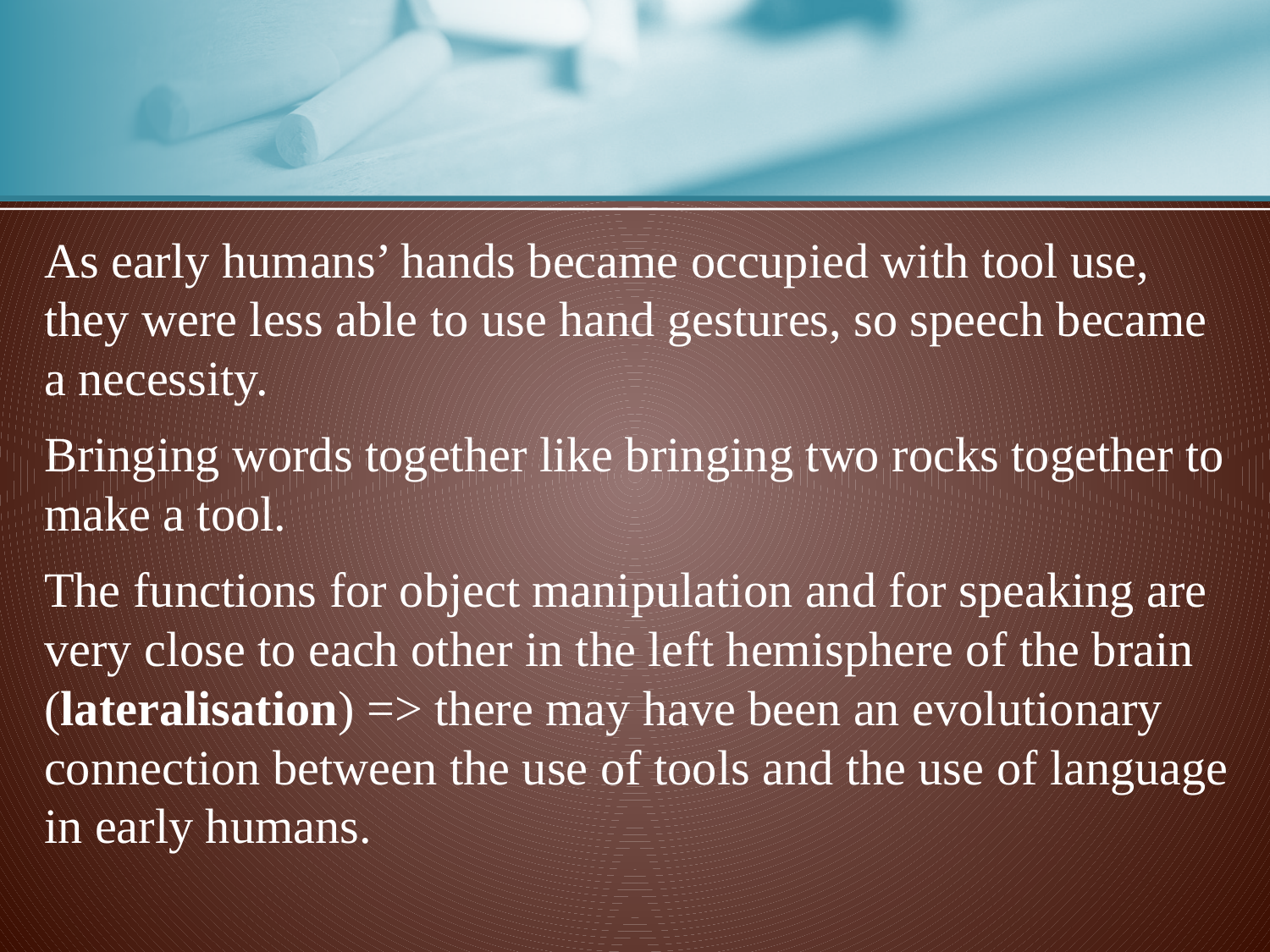

As early humans’ hands became occupied with tool use, they were less able to use hand gestures, so speech became a necessity.
Bringing words together like bringing two rocks together to make a tool.
The functions for object manipulation and for speaking are very close to each other in the left hemisphere of the brain (lateralisation) => there may have been an evolutionary connection between the use of tools and the use of language in early humans.